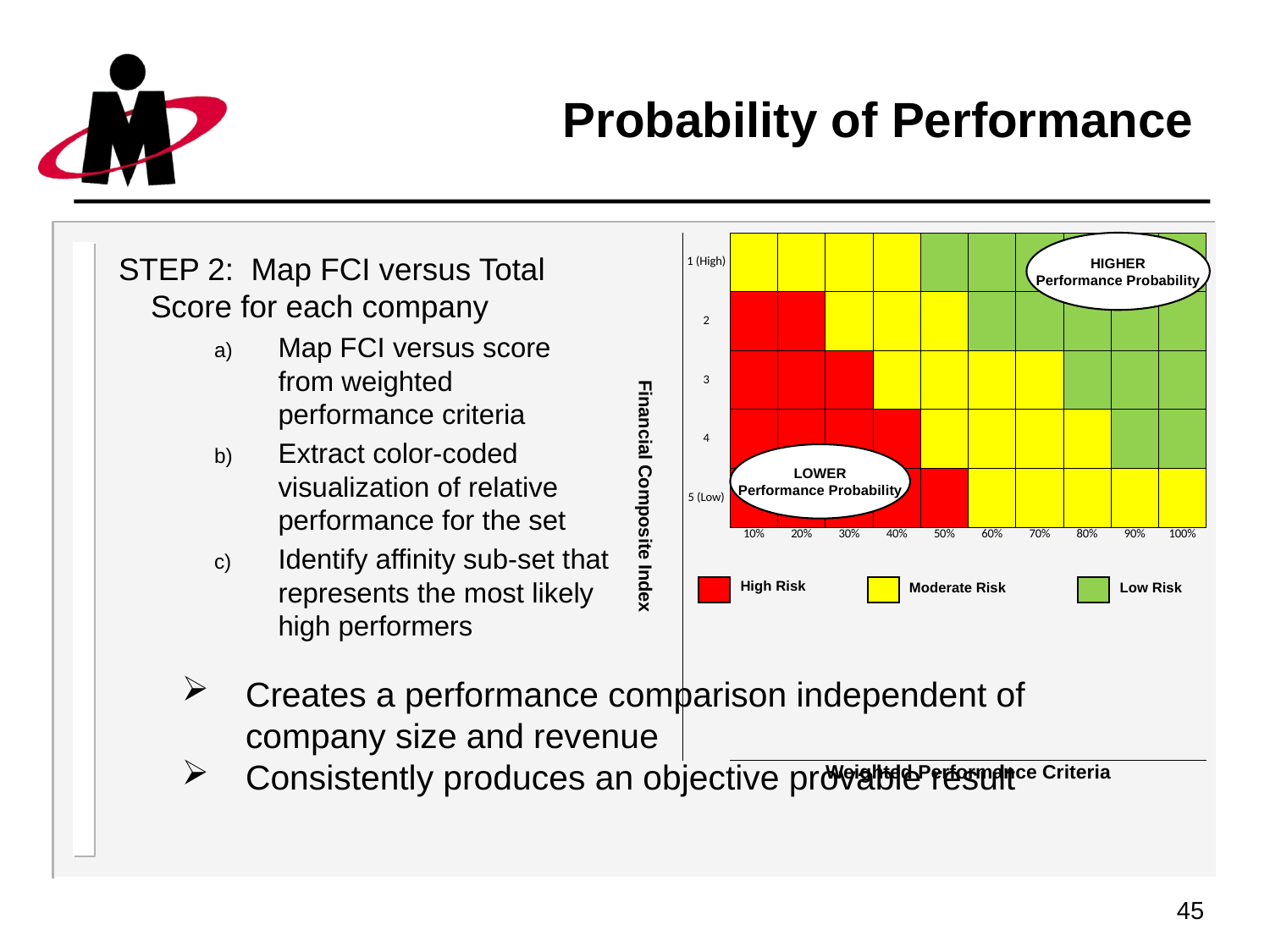

# Probability of Performance
| Financial Composite Index | 1 (High) |  |  |  |  |  |  |  |  |  |  |
| --- | --- | --- | --- | --- | --- | --- | --- | --- | --- | --- | --- |
|  | 2 |  |  |  |  |  |  |  |  |  |  |
|  | 3 |  |  |  |  |  |  |  |  |  |  |
|  | 4 |  |  |  |  |  |  |  |  |  |  |
|  | 5 (Low) |  |  |  |  |  |  |  |  |  |  |
|  |  | 10% | 20% | 30% | 40% | 50% | 60% | 70% | 80% | 90% | 100% |
|  |  | Weighted Performance Criteria |  |  |  |  |  |  |  |  |  |
HIGHER
Performance Probability
STEP 2:  Map FCI versus Total Score for each company
Map FCI versus score from weighted performance criteria
Extract color-coded visualization of relative performance for the set
Identify affinity sub-set that represents the most likely high performers
LOWER
Performance Probability
High Risk
Moderate Risk
Low Risk

Creates a performance comparison independent of company size and revenue
Consistently produces an objective provable result
45